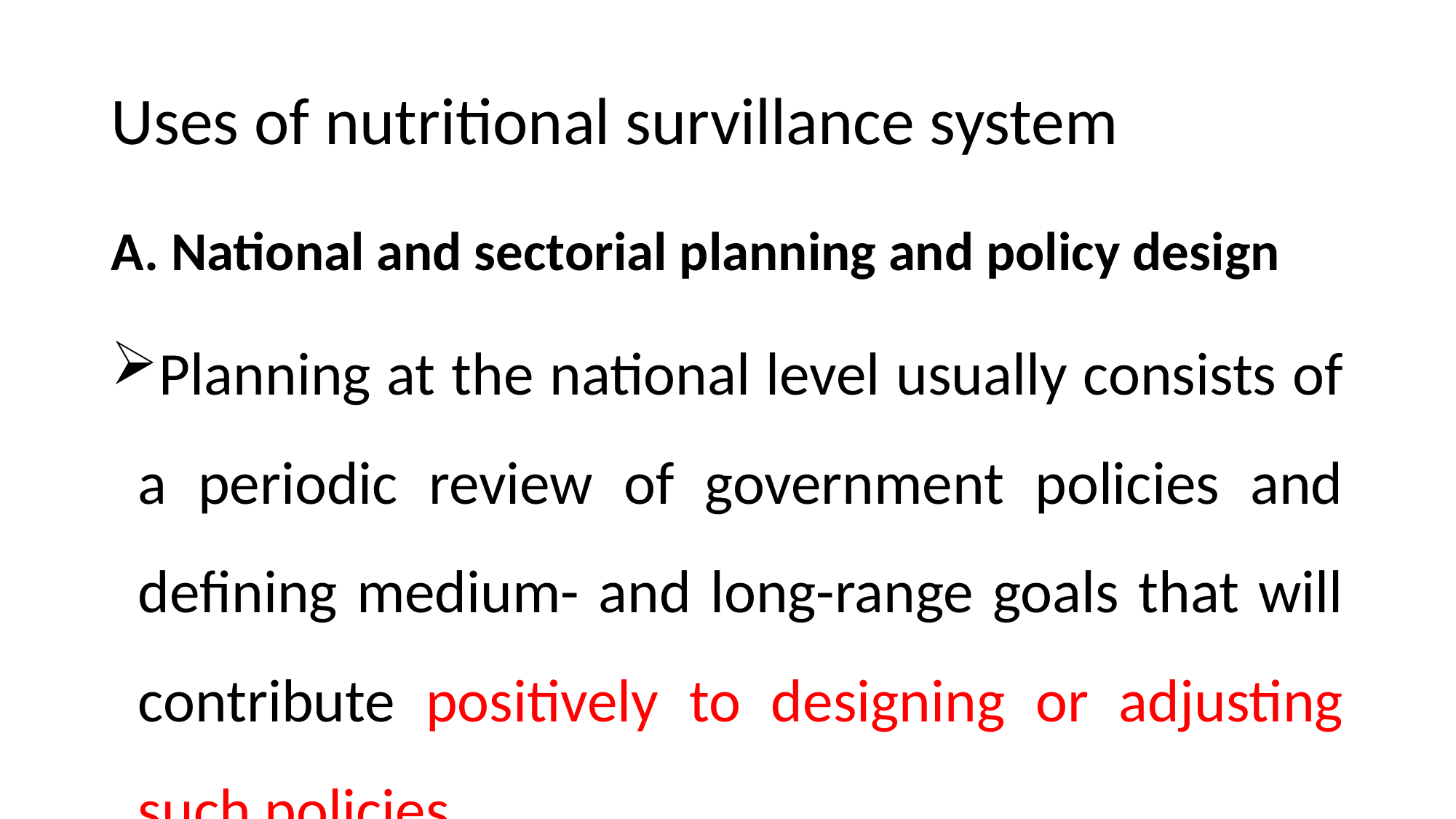

# Uses of nutritional survillance system
A. National and sectorial planning and policy design
Planning at the national level usually consists of a periodic review of government policies and defining medium- and long-range goals that will contribute positively to designing or adjusting such policies.